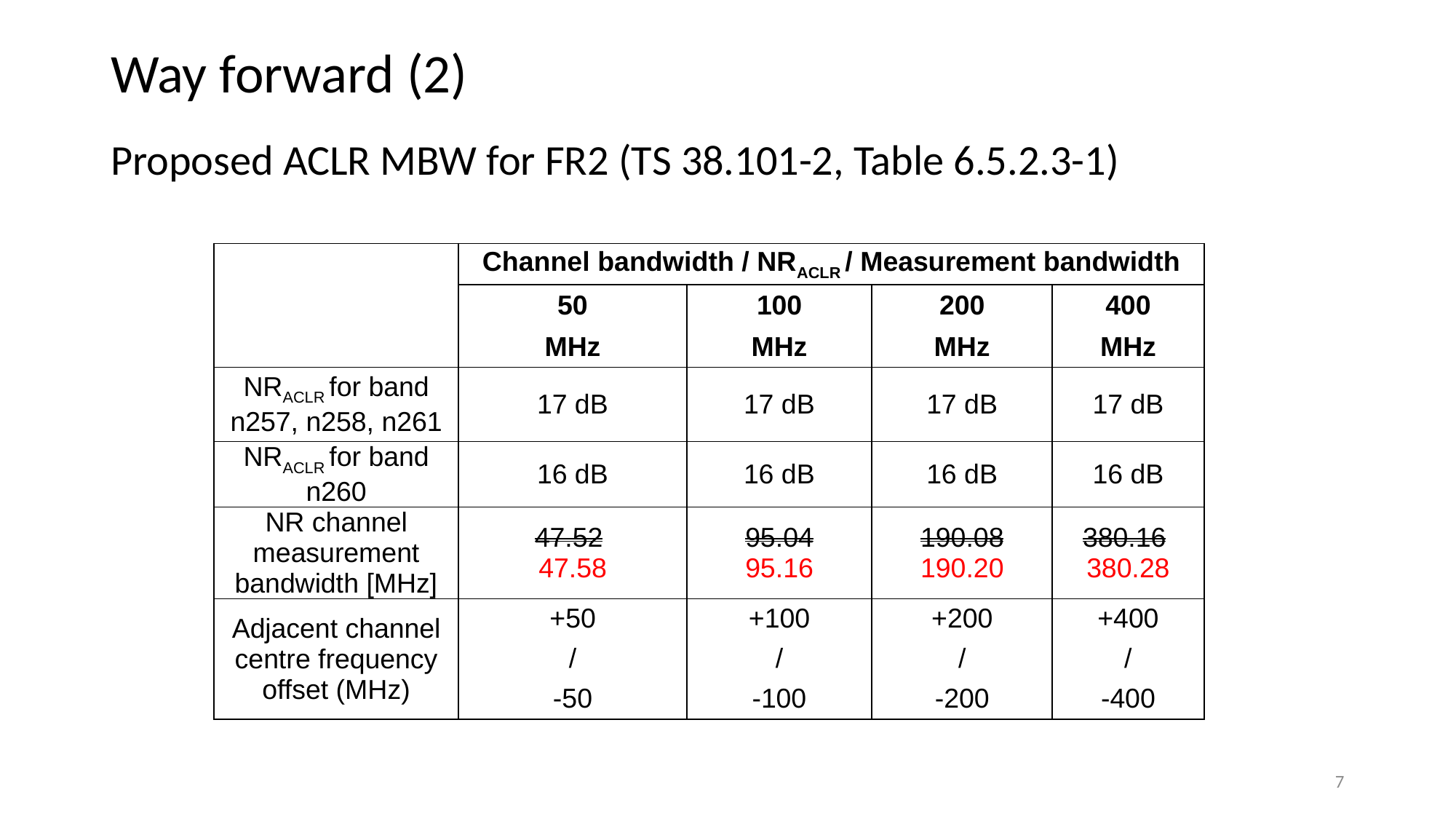

# Way forward (2)
Proposed ACLR MBW for FR2 (TS 38.101-2, Table 6.5.2.3-1)
|  | Channel bandwidth / NRACLR / Measurement bandwidth |  |  |  |
| --- | --- | --- | --- | --- |
|  | 50 | 100 | 200 | 400 |
|  | MHz | MHz | MHz | MHz |
| NRACLR for band n257, n258, n261 | 17 dB | 17 dB | 17 dB | 17 dB |
| NRACLR for band n260 | 16 dB | 16 dB | 16 dB | 16 dB |
| NR channel measurement bandwidth [MHz] | 47.52 47.58 | 95.04 95.16 | 190.08 190.20 | 380.16 380.28 |
| Adjacent channel centre frequency offset (MHz) | +50 | +100 | +200 | +400 |
|  | / | / | / | / |
|  | -50 | -100 | -200 | -400 |
7